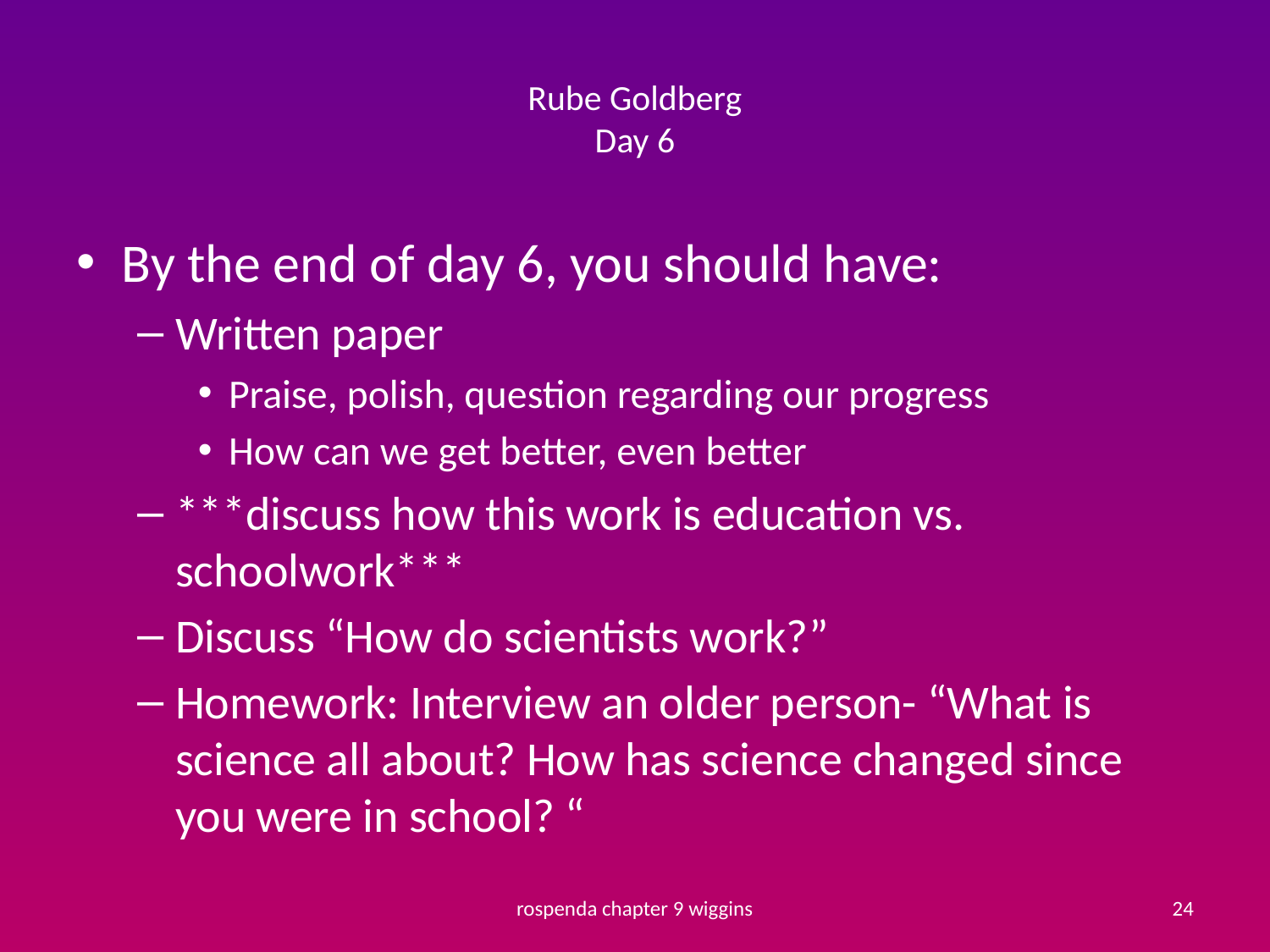

# Rube Goldberg Day 6
By the end of day 6, you should have:
Written paper
Praise, polish, question regarding our progress
How can we get better, even better
***discuss how this work is education vs. schoolwork***
Discuss “How do scientists work?”
Homework: Interview an older person- “What is science all about? How has science changed since you were in school? “
rospenda chapter 9 wiggins
24